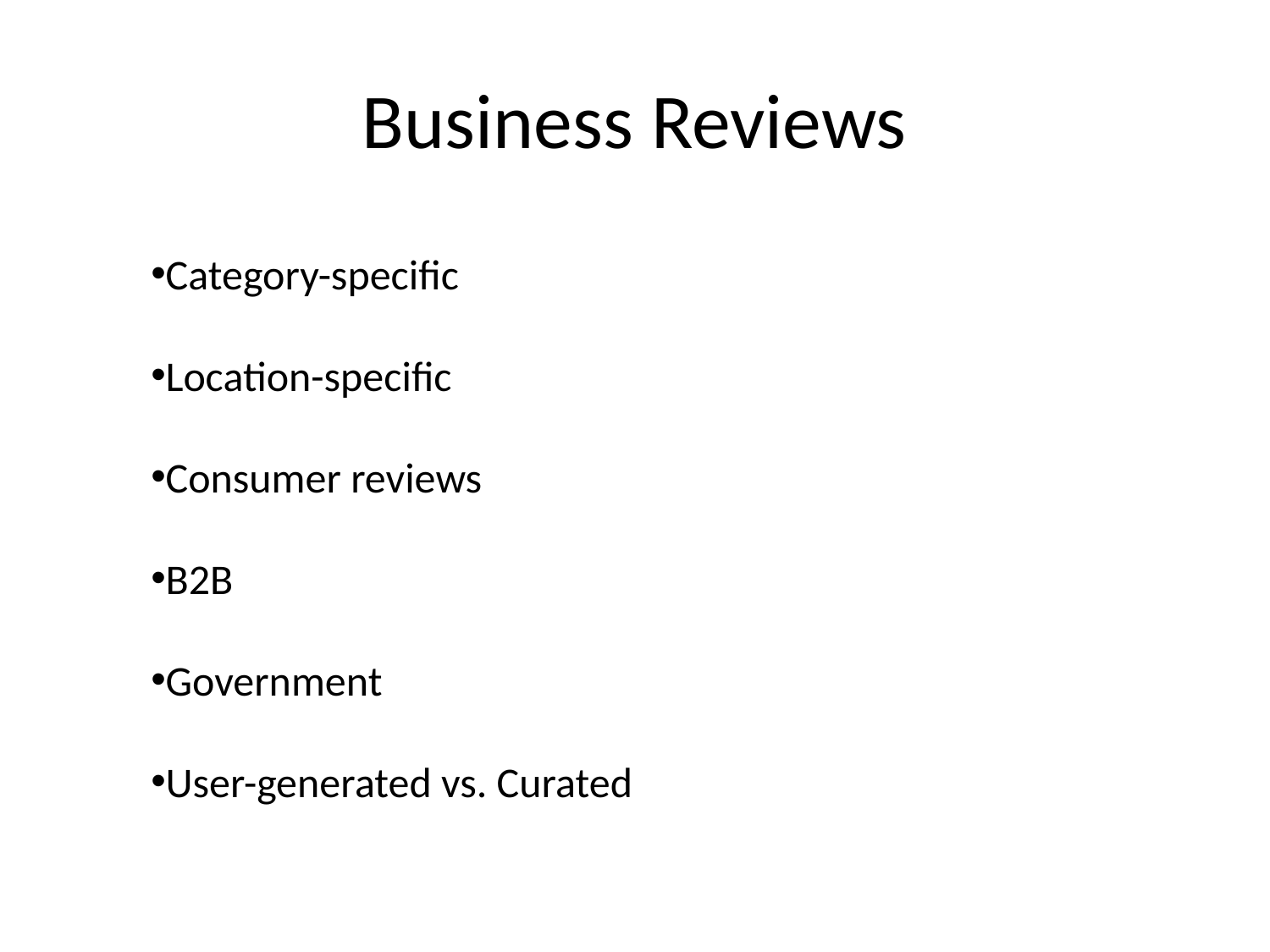

# Business Reviews
Category-specific

Location-specific

Consumer reviews

B2B

Government

User-generated vs. Curated